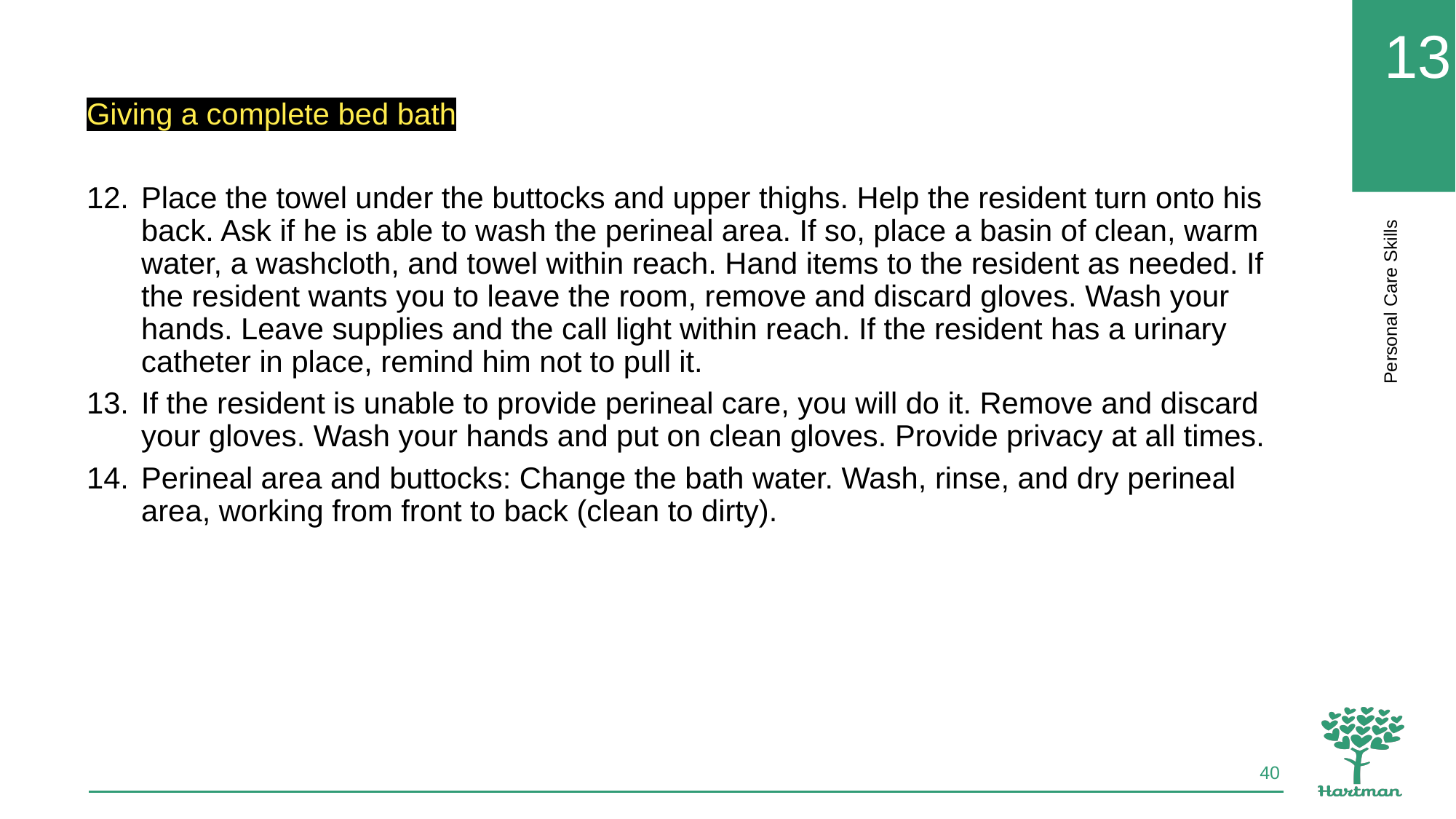

Giving a complete bed bath

Place the towel under the buttocks and upper thighs. Help the resident turn onto his back. Ask if he is able to wash the perineal area. If so, place a basin of clean, warm water, a washcloth, and towel within reach. Hand items to the resident as needed. If the resident wants you to leave the room, remove and discard gloves. Wash your hands. Leave supplies and the call light within reach. If the resident has a urinary catheter in place, remind him not to pull it.
If the resident is unable to provide perineal care, you will do it. Remove and discard your gloves. Wash your hands and put on clean gloves. Provide privacy at all times.
Perineal area and buttocks: Change the bath water. Wash, rinse, and dry perineal area, working from front to back (clean to dirty).

40